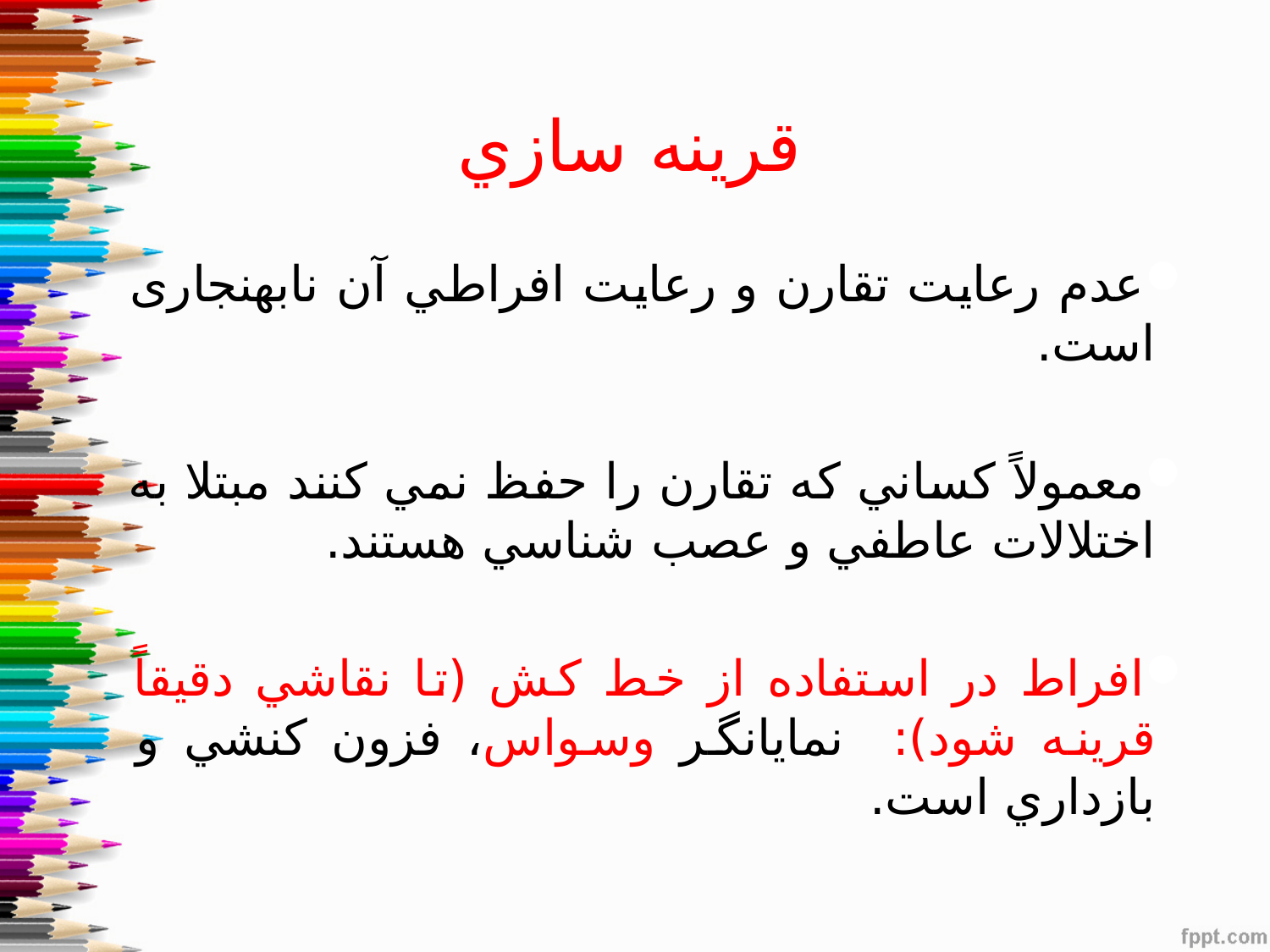

# قرينه سازي
عدم رعايت تقارن و رعايت افراطي آن نابهنجاری است.

معمولاً كساني كه تقارن را حفظ نمي كنند مبتلا به اختلالات عاطفي و عصب شناسي هستند.

افراط در استفاده از خط كش (تا نقاشي دقيقاً قرينه شود):  نمايانگر وسواس، فزون كنشي و بازداري است.